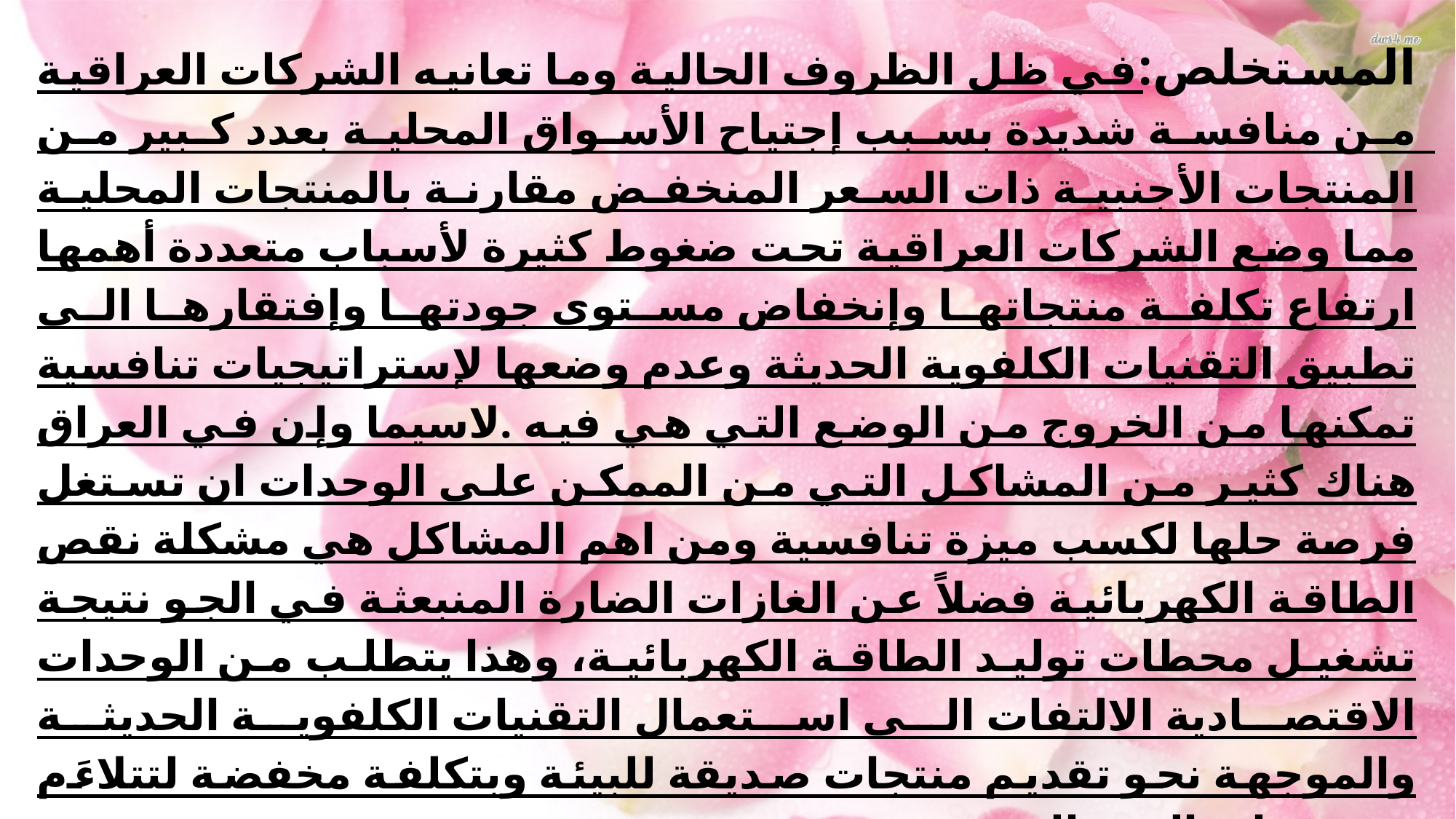

المستخلص:في ظل الظروف الحالية وما تعانيه الشركات العراقية من منافسة شديدة بسبب إجتياح الأسواق المحلية بعدد كبير من المنتجات الأجنبية ذات السعر المنخفض مقارنة بالمنتجات المحلية مما وضع الشركات العراقية تحت ضغوط كثيرة لأسباب متعددة أهمها ارتفاع تكلفة منتجاتها وإنخفاض مستوى جودتها وإفتقارها الى تطبيق التقنيات الكلفوية الحديثة وعدم وضعها لإستراتيجيات تنافسية تمكنها من الخروج من الوضع التي هي فيه .لاسيما وإن في العراق هناك كثير من المشاكل التي من الممكن على الوحدات ان تستغل فرصة حلها لكسب ميزة تنافسية ومن اهم المشاكل هي مشكلة نقص الطاقة الكهربائية فضلاً عن الغازات الضارة المنبعثة في الجو نتيجة تشغيل محطات توليد الطاقة الكهربائية، وهذا يتطلب من الوحدات الاقتصادية الالتفات الى استعمال التقنيات الكلفوية الحديثة والموجهة نحو تقديم منتجات صديقة للبيئة وبتكلفة مخفضة لتتلاءَم مع تغيرات البيئة الحديثة.
ولذلك هدف هذا البحث الى بيان المرتكزات المعرفية لتقنية التكلفة المستهدفة الخضراء وبيان أسباب التحول من التكلفة المستهدفة التقليدية الى التكلفة المستهدفة الخضراء، كما ويهدف هذا البحث الى بيان دور التحليل المفكك في الوصول الى منتج صديق للبيئة وبتكلفة مستهدفة خضراء تنخفض عن تكلفة المنتج التقليدي وتحقق ميزة تنافسية.
: